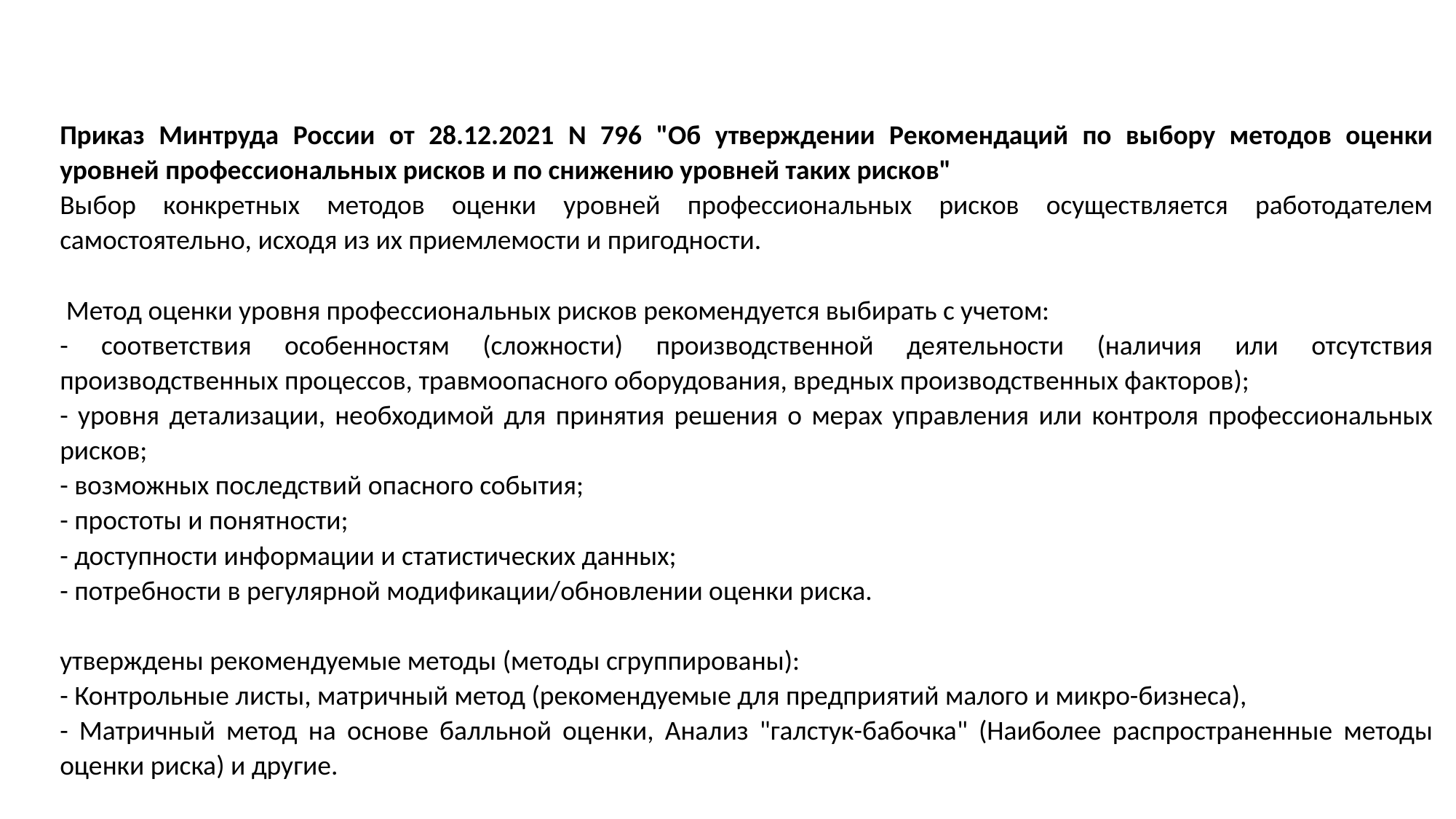

Приказ Минтруда России от 28.12.2021 N 796 "Об утверждении Рекомендаций по выбору методов оценки уровней профессиональных рисков и по снижению уровней таких рисков"
Выбор конкретных методов оценки уровней профессиональных рисков осуществляется работодателем самостоятельно, исходя из их приемлемости и пригодности.

 Метод оценки уровня профессиональных рисков рекомендуется выбирать с учетом:
- соответствия особенностям (сложности) производственной деятельности (наличия или отсутствия производственных процессов, травмоопасного оборудования, вредных производственных факторов);
- уровня детализации, необходимой для принятия решения о мерах управления или контроля профессиональных рисков;
- возможных последствий опасного события;
- простоты и понятности;
- доступности информации и статистических данных;
- потребности в регулярной модификации/обновлении оценки риска.

утверждены рекомендуемые методы (методы сгруппированы):
- Контрольные листы, матричный метод (рекомендуемые для предприятий малого и микро-бизнеса),
- Матричный метод на основе балльной оценки, Анализ "галстук-бабочка" (Наиболее распространенные методы оценки риска) и другие.